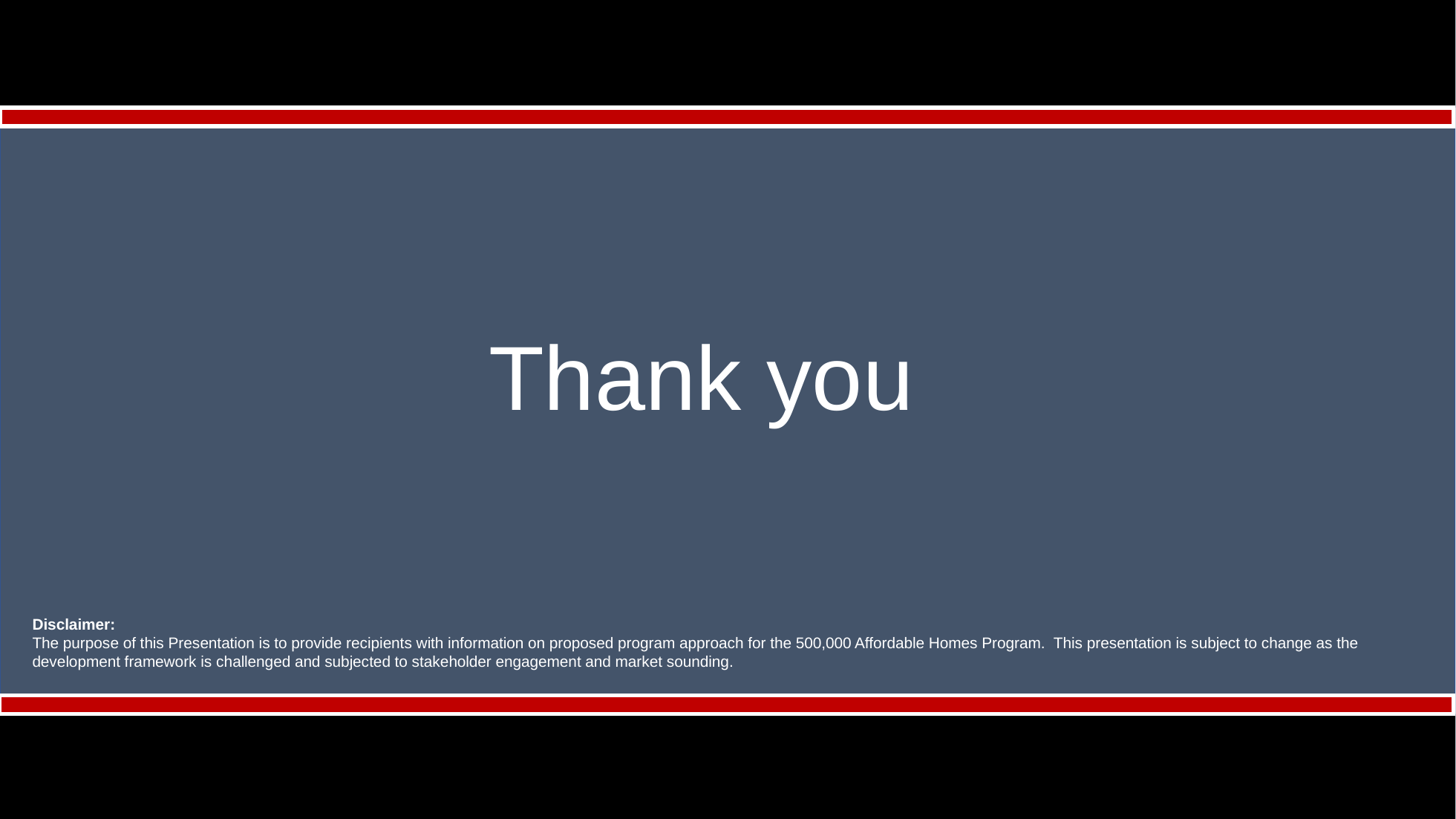

# Thank you
Disclaimer:
The purpose of this Presentation is to provide recipients with information on proposed program approach for the 500,000 Affordable Homes Program.  This presentation is subject to change as the development framework is challenged and subjected to stakeholder engagement and market sounding.